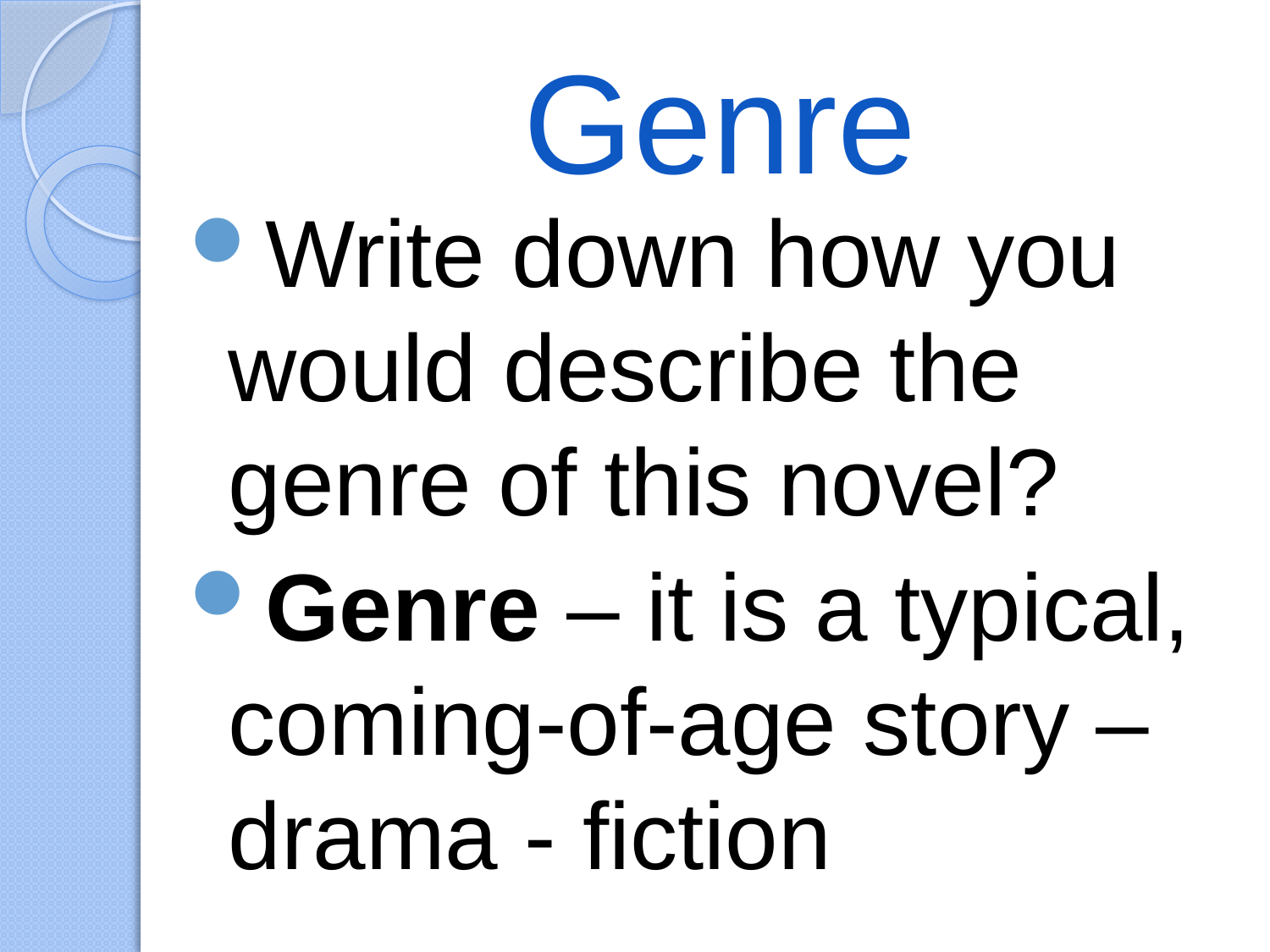

# Genre
Write down how you would describe the genre of this novel?
Genre – it is a typical, coming-of-age story – drama - fiction